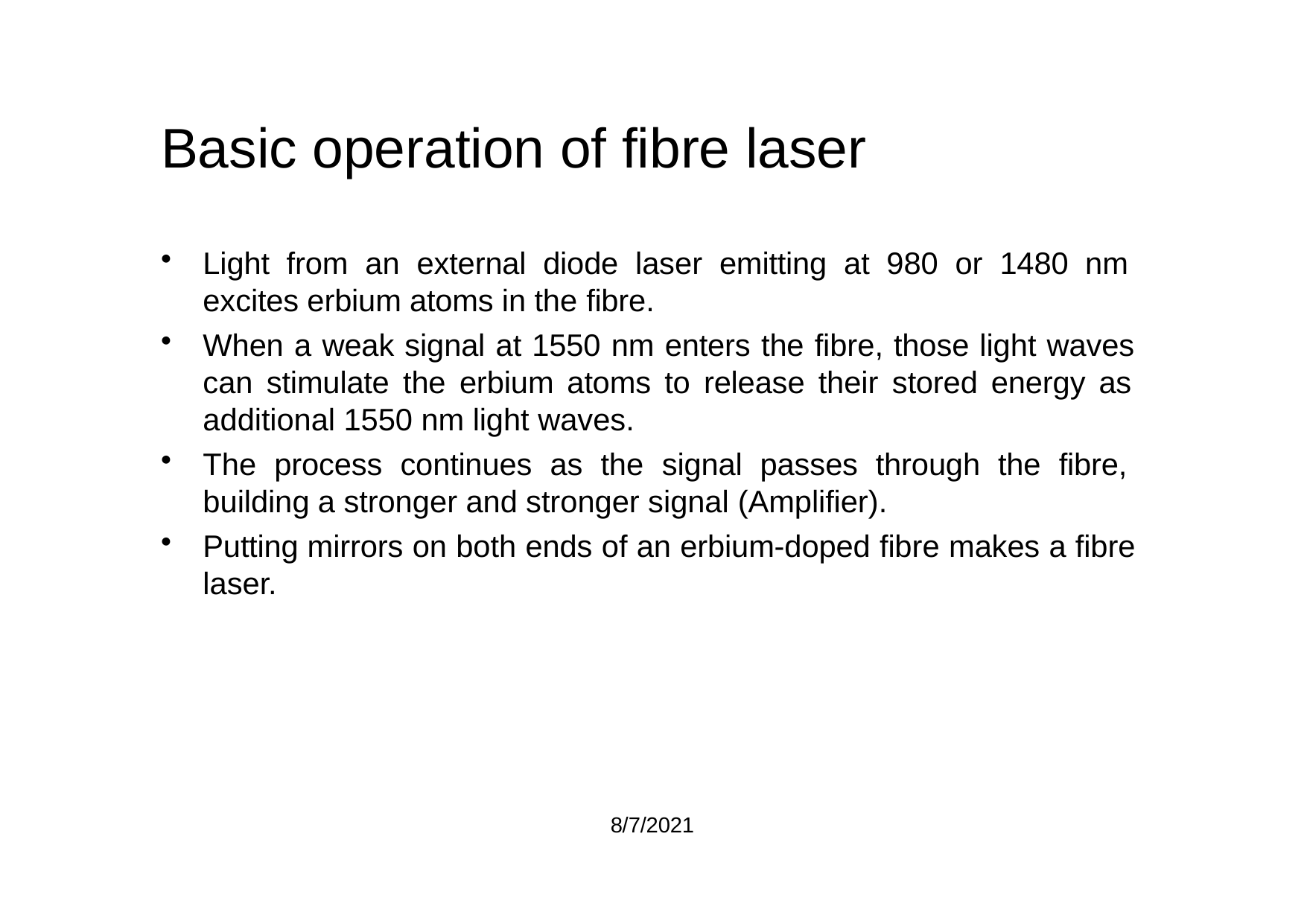

# Basic operation of fibre laser
Light from an external diode laser emitting at 980 or 1480 nm  excites erbium atoms in the fibre.
When a weak signal at 1550 nm enters the fibre, those light waves  can stimulate the erbium atoms to release their stored energy as  additional 1550 nm light waves.
The process continues as the signal passes through the fibre,  building a stronger and stronger signal (Amplifier).
Putting mirrors on both ends of an erbium-doped fibre makes a fibre  laser.
8/7/2021